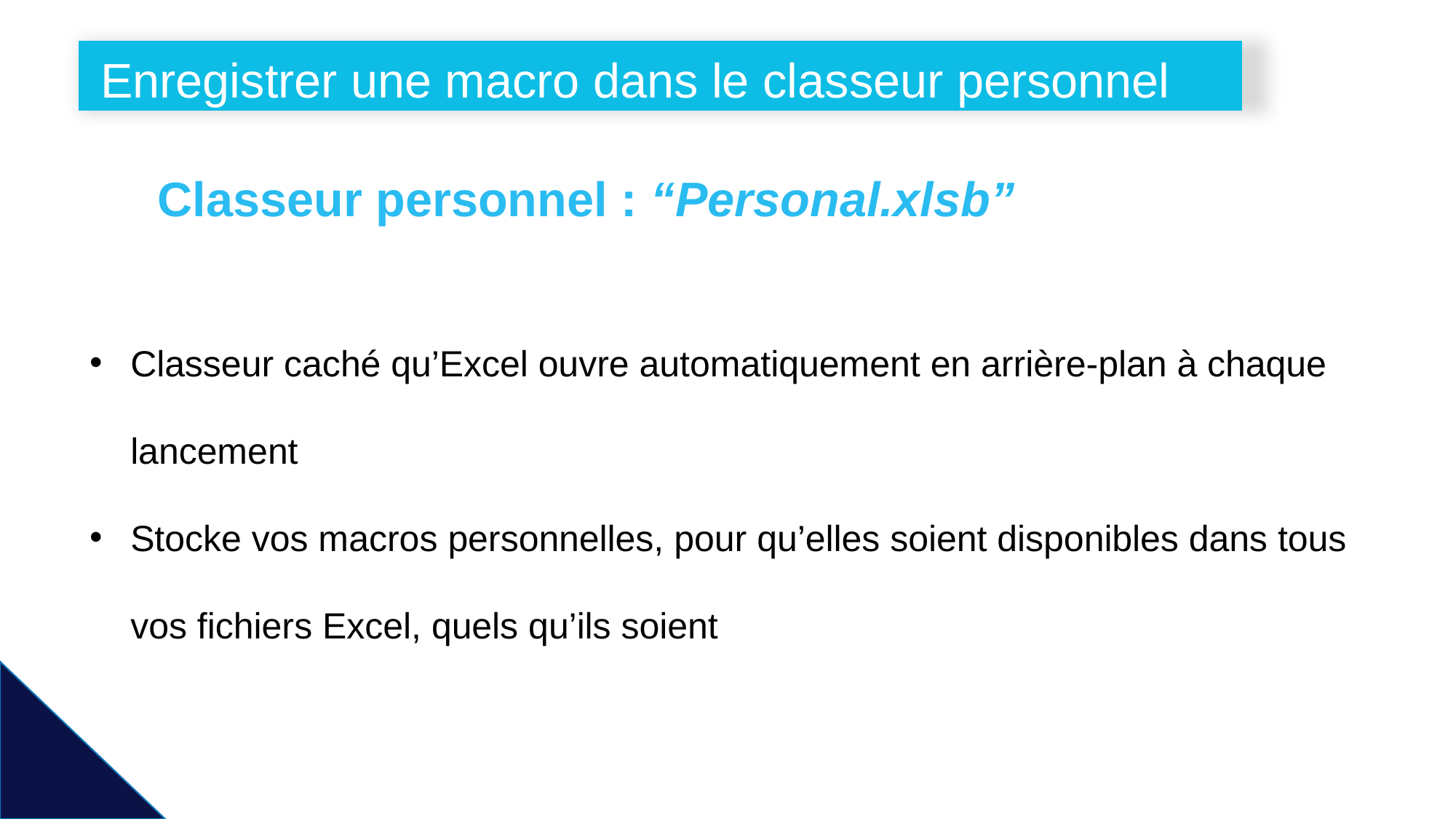

# Enregistrer une macro dans le classeur personnel
Classeur personnel : “Personal.xlsb”
Classeur caché qu’Excel ouvre automatiquement en arrière-plan à chaque lancement
Stocke vos macros personnelles, pour qu’elles soient disponibles dans tous vos fichiers Excel, quels qu’ils soient